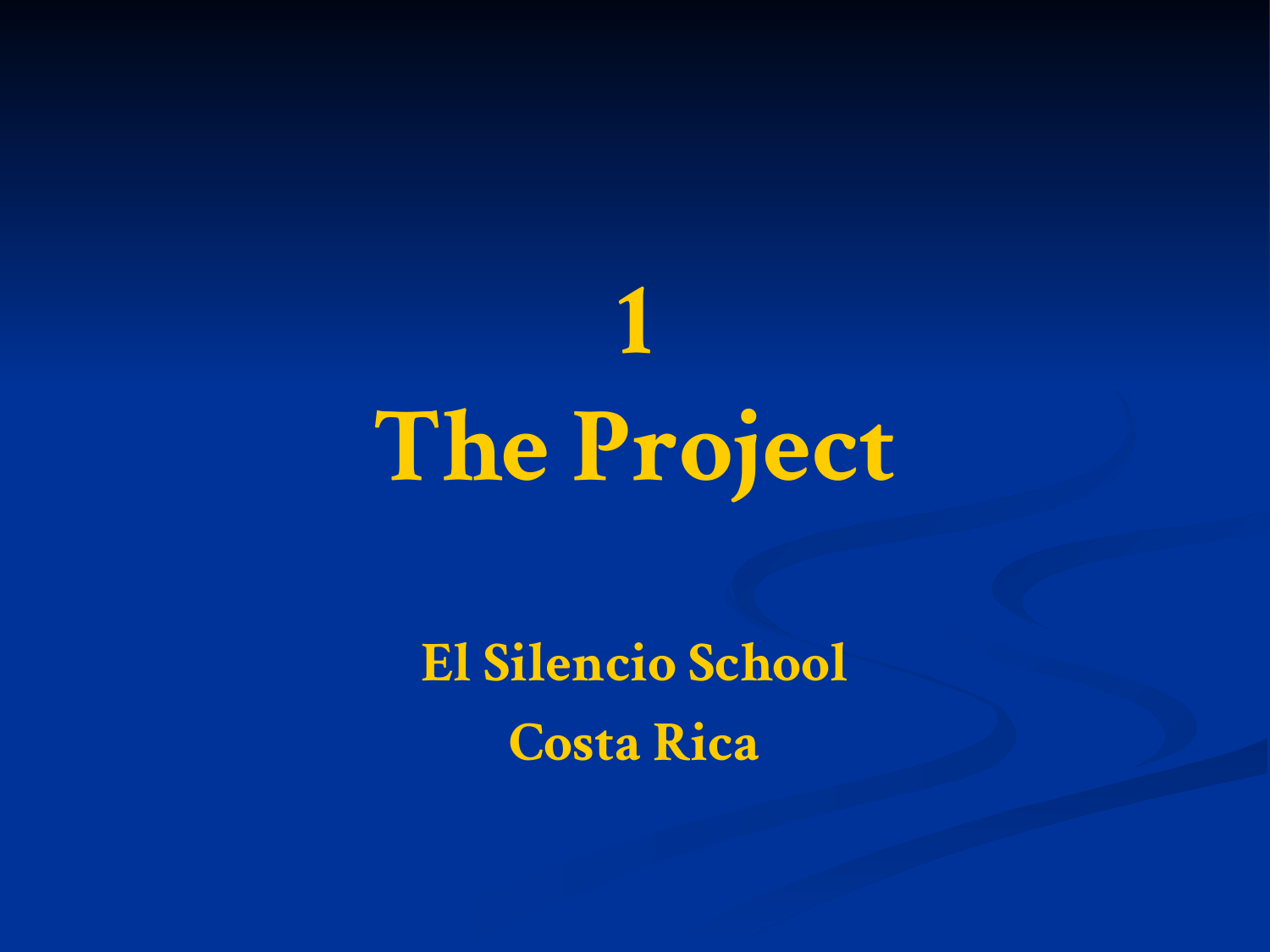

# 1 The Project

El Silencio School
Costa Rica